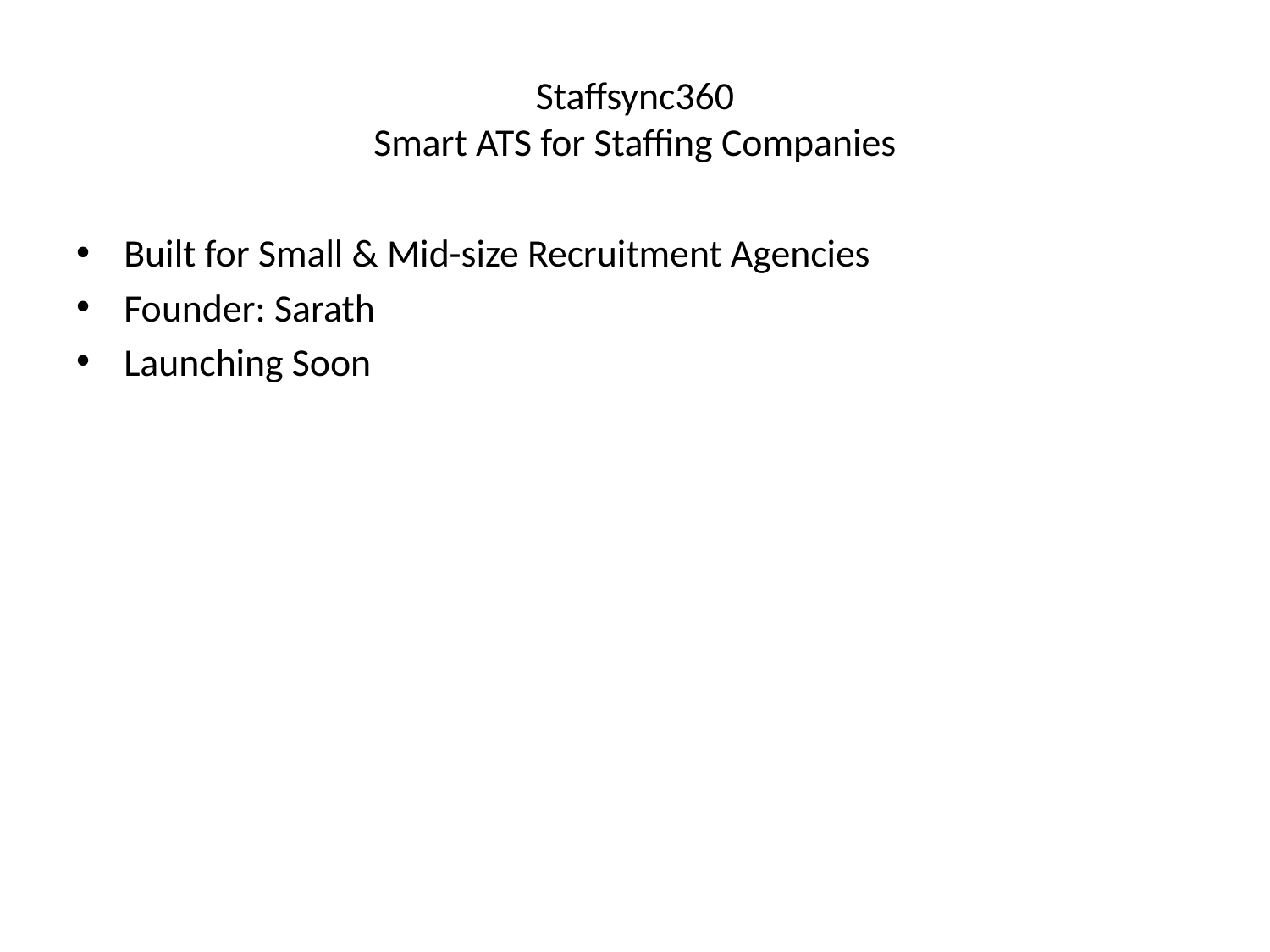

# Staffsync360
Smart ATS for Staffing Companies
Built for Small & Mid-size Recruitment Agencies
Founder: Sarath
Launching Soon